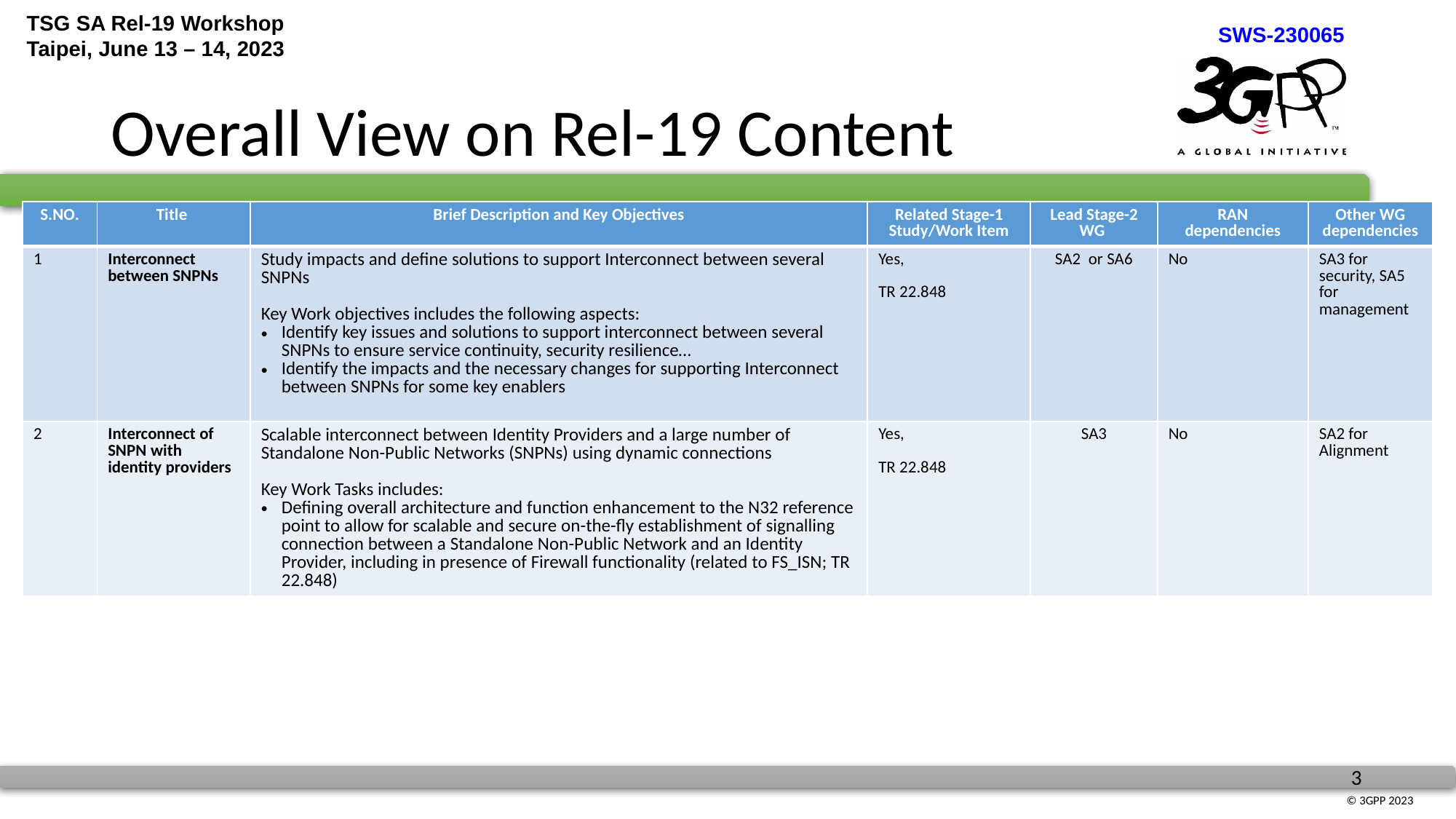

# Overall View on Rel-19 Content
| S.NO. | Title | Brief Description and Key Objectives | Related Stage-1 Study/Work Item | Lead Stage-2 WG | RAN dependencies | Other WG dependencies |
| --- | --- | --- | --- | --- | --- | --- |
| 1 | Interconnect between SNPNs | Study impacts and define solutions to support Interconnect between several SNPNs Key Work objectives includes the following aspects: Identify key issues and solutions to support interconnect between several SNPNs to ensure service continuity, security resilience… Identify the impacts and the necessary changes for supporting Interconnect between SNPNs for some key enablers | Yes, TR 22.848 | SA2 or SA6 | No | SA3 for security, SA5 for management |
| 2 | Interconnect of SNPN with identity providers | Scalable interconnect between Identity Providers and a large number of Standalone Non-Public Networks (SNPNs) using dynamic connections Key Work Tasks includes: Defining overall architecture and function enhancement to the N32 reference point to allow for scalable and secure on-the-fly establishment of signalling connection between a Standalone Non-Public Network and an Identity Provider, including in presence of Firewall functionality (related to FS\_ISN; TR 22.848) | Yes, TR 22.848 | SA3 | No | SA2 for Alignment |